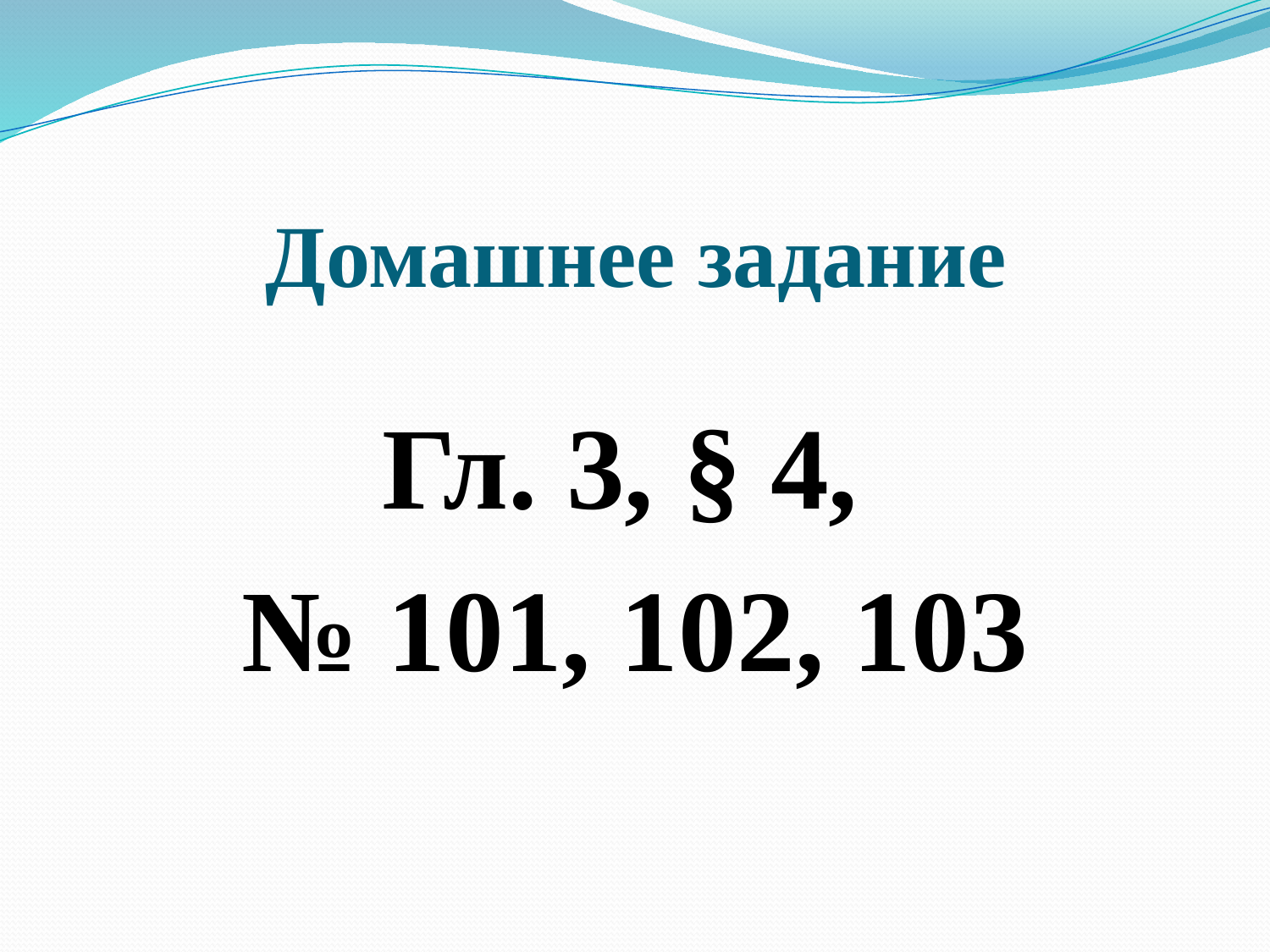

# Домашнее задание
Гл. 3, § 4,
№ 101, 102, 103